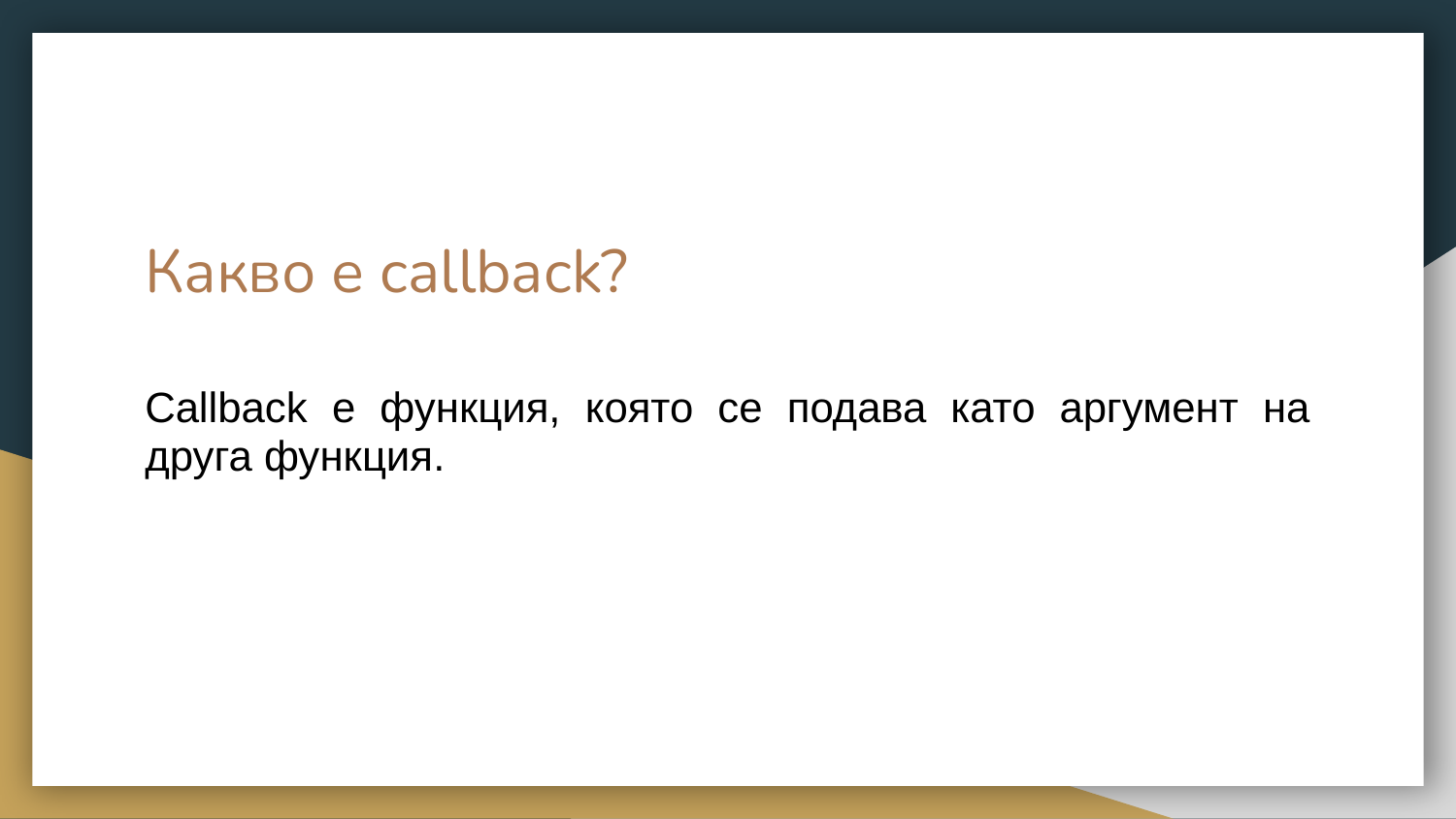

# Какво е callback?
Callback е функция, която се подава като аргумент на друга функция​.